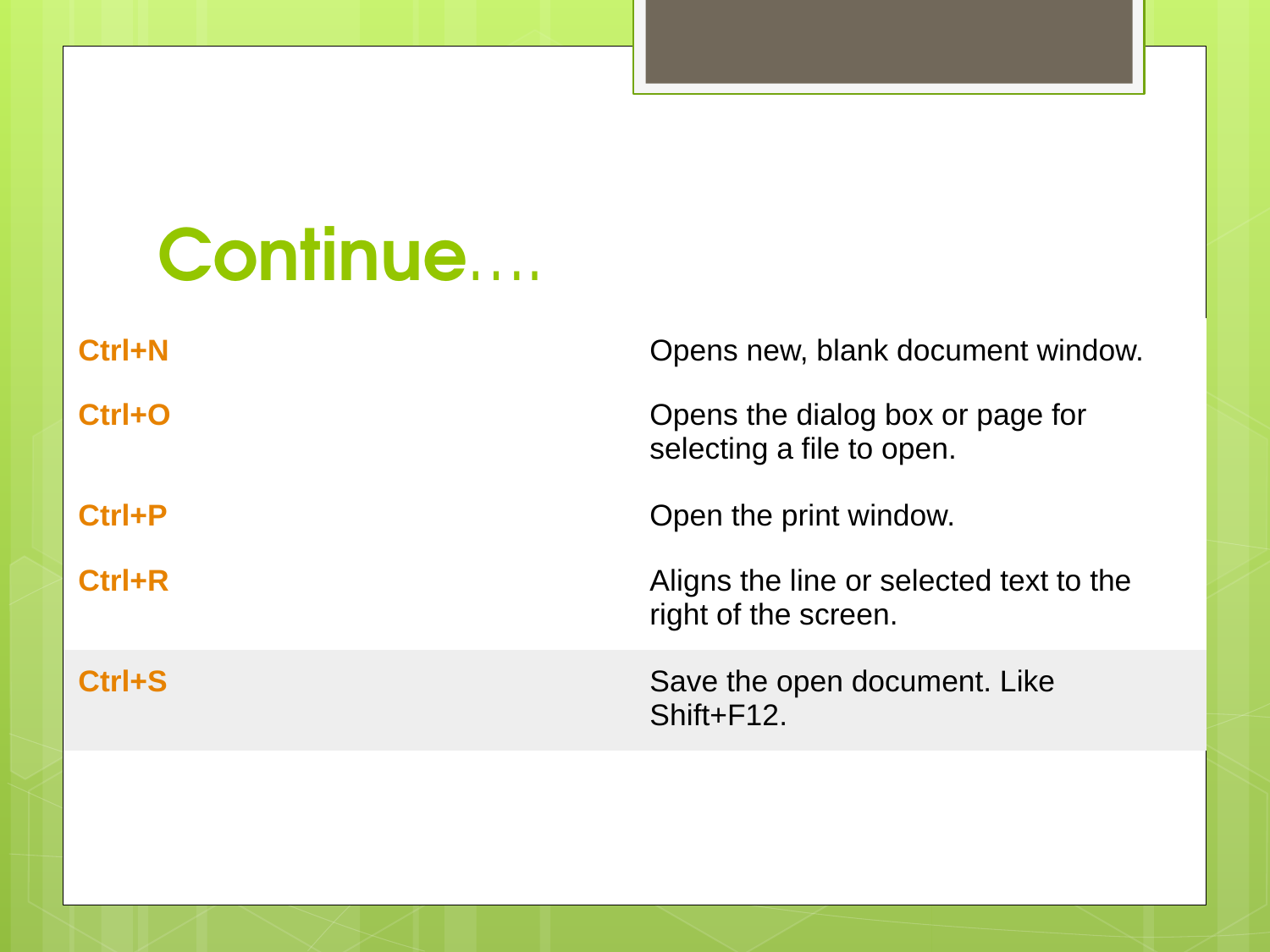

# Continue….
| Ctrl+N | Opens new, blank document window. |
| --- | --- |
| Ctrl+O | Opens the dialog box or page for selecting a file to open. |
| Ctrl+P | Open the print window. |
| Ctrl+R | Aligns the line or selected text to the right of the screen. |
| Ctrl+S | Save the open document. Like Shift+F12. |